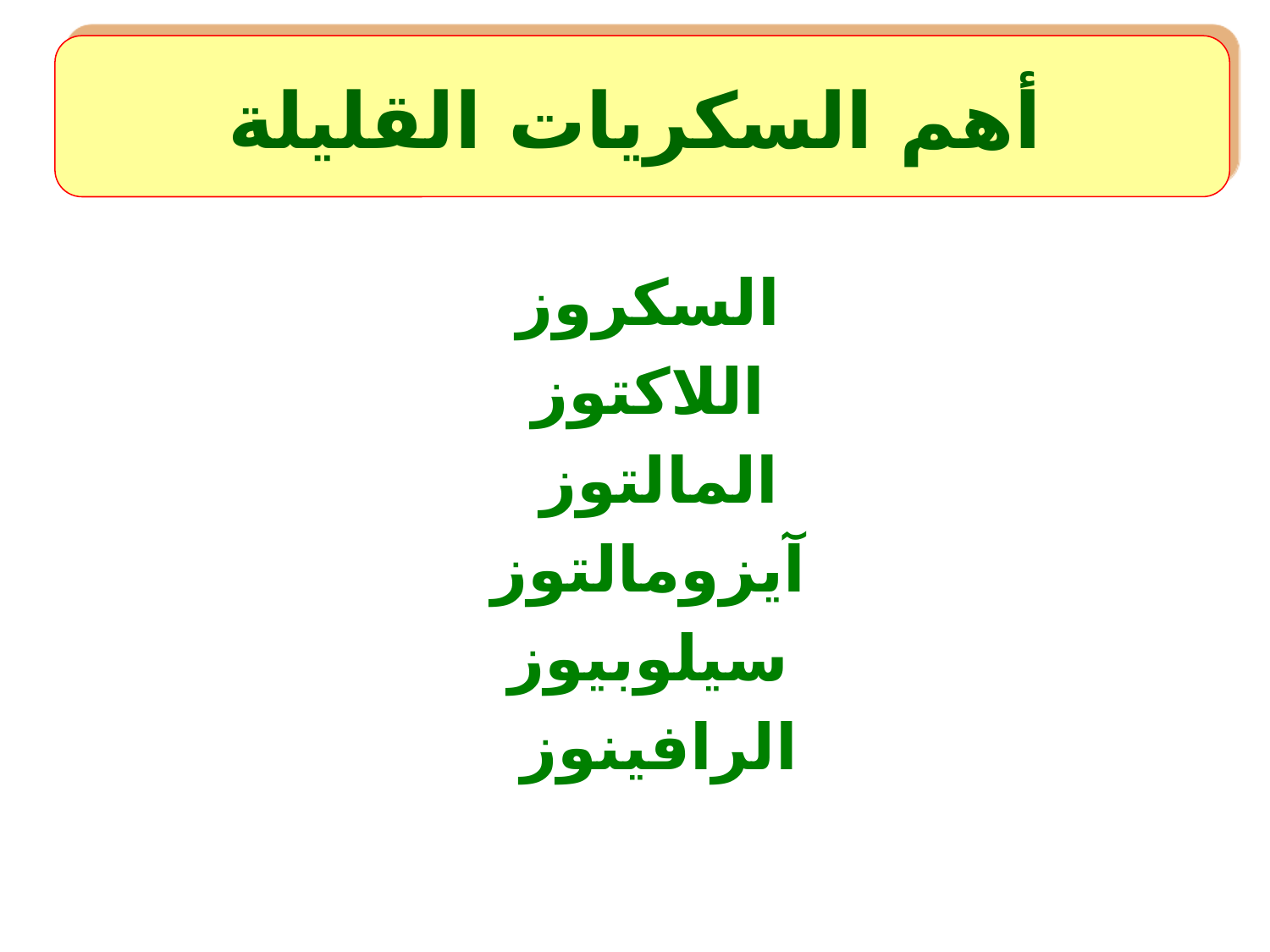

# أهم السكريات القليلة
السكروز
اللاكتوز
المالتوز
آيزومالتوز
سيلوبيوز
الرافينوز